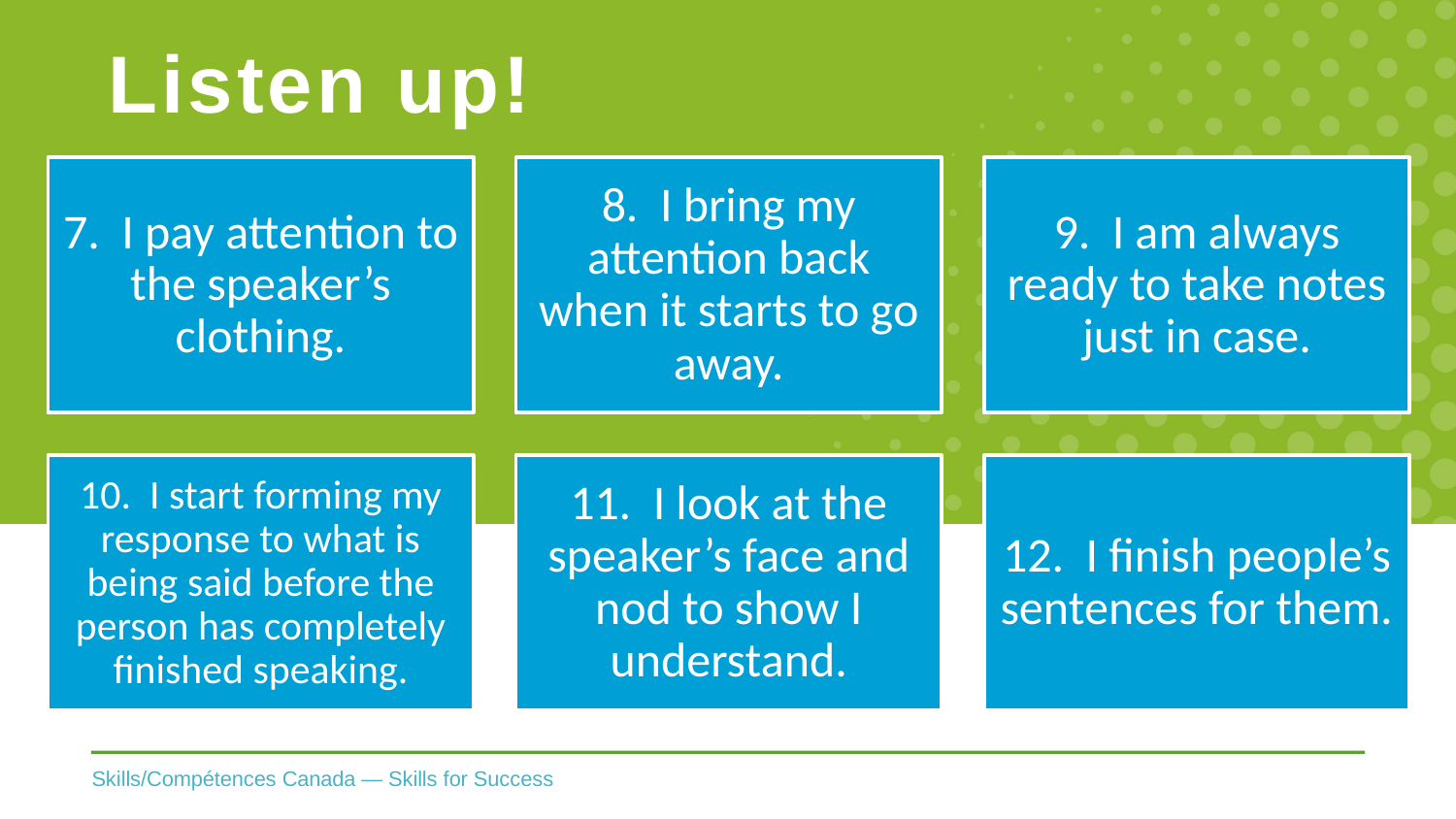

# Listen up!
7.  I pay attention to the speaker’s clothing.
8.  I bring my attention back when it starts to go away.
9.  I am always ready to take notes just in case.
10.  I start forming my response to what is being said before the person has completely finished speaking.
11.  I look at the speaker’s face and nod to show I understand.
12.  I finish people’s sentences for them.